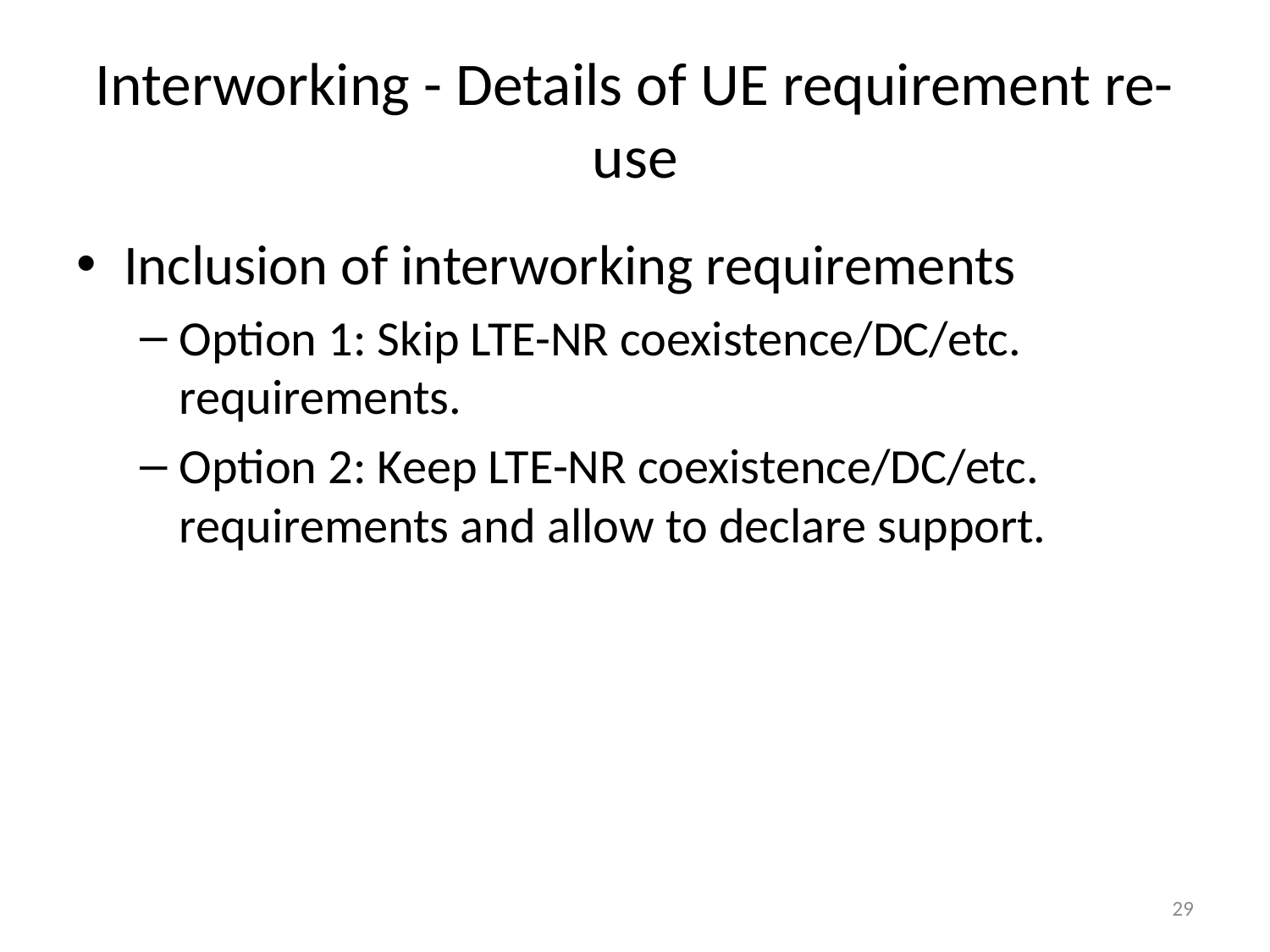

# Interworking - Details of UE requirement re-use
Inclusion of interworking requirements
Option 1: Skip LTE-NR coexistence/DC/etc. requirements.
Option 2: Keep LTE-NR coexistence/DC/etc. requirements and allow to declare support.

29